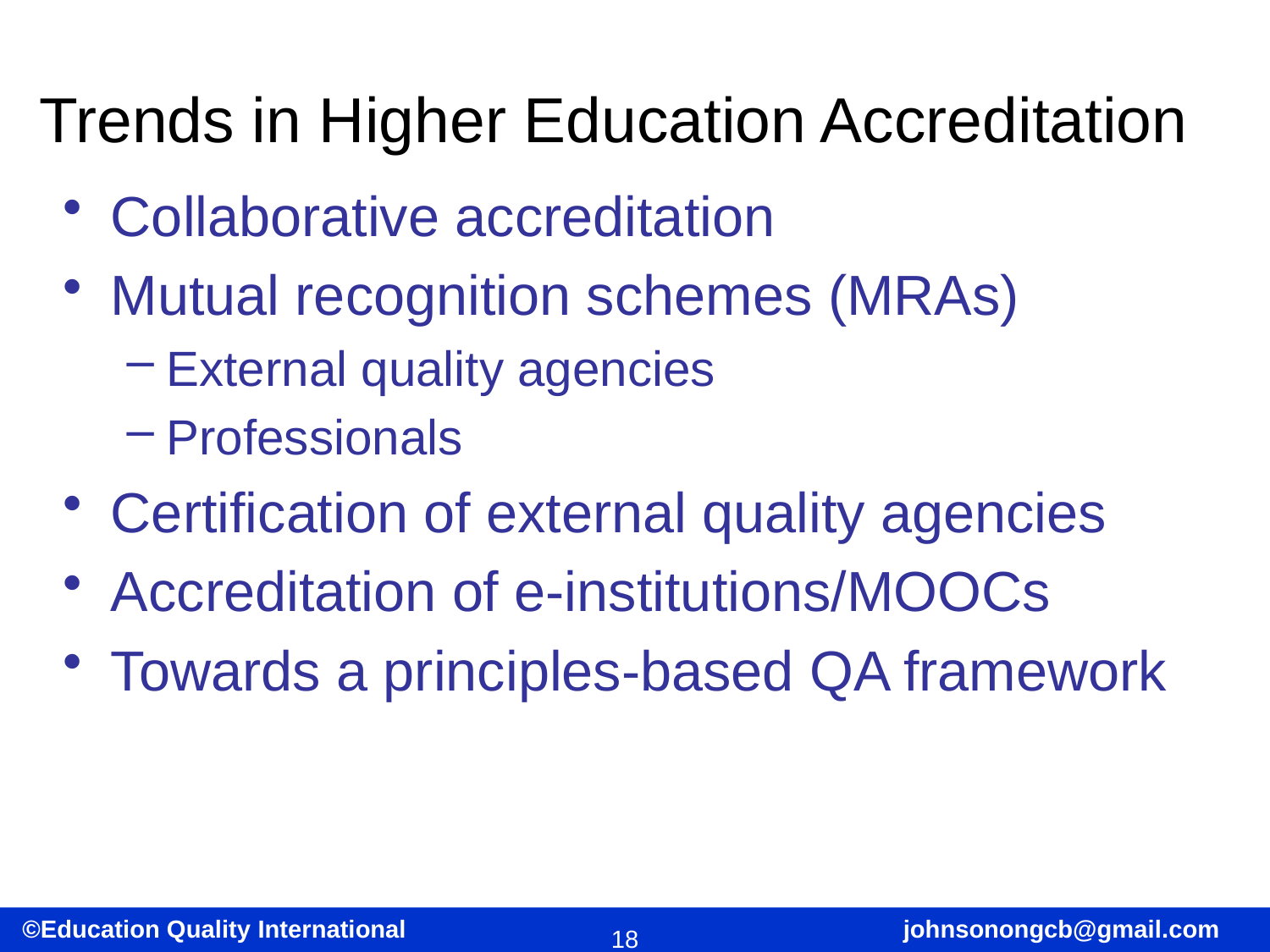

# Trends in Higher Education Accreditation
Collaborative accreditation
Mutual recognition schemes (MRAs)
External quality agencies
Professionals
Certification of external quality agencies
Accreditation of e-institutions/MOOCs
Towards a principles-based QA framework

18